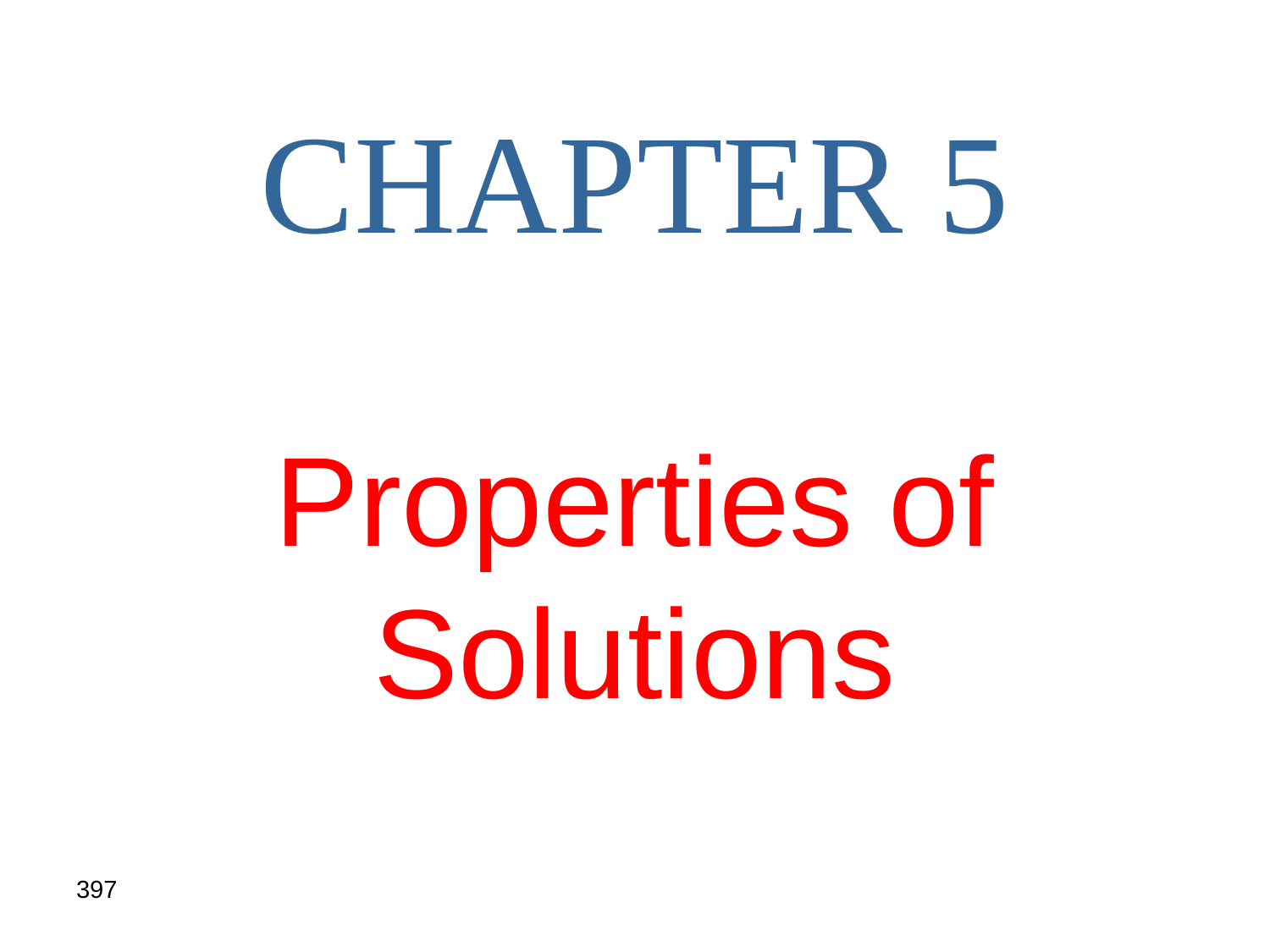

CHAPTER 5
# Properties of Solutions
397